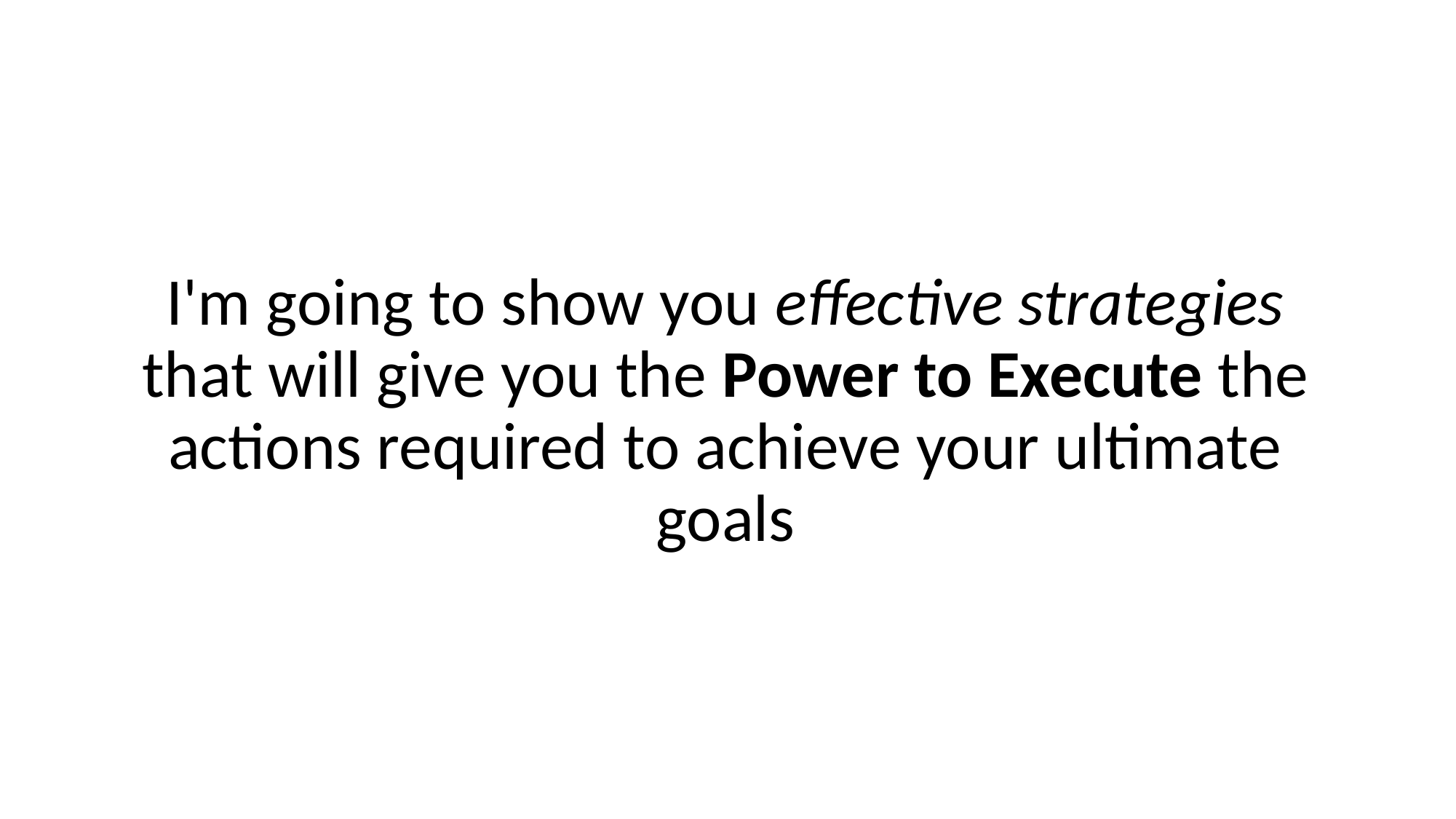

I'm going to show you effective strategies that will give you the Power to Execute the actions required to achieve your ultimate goals